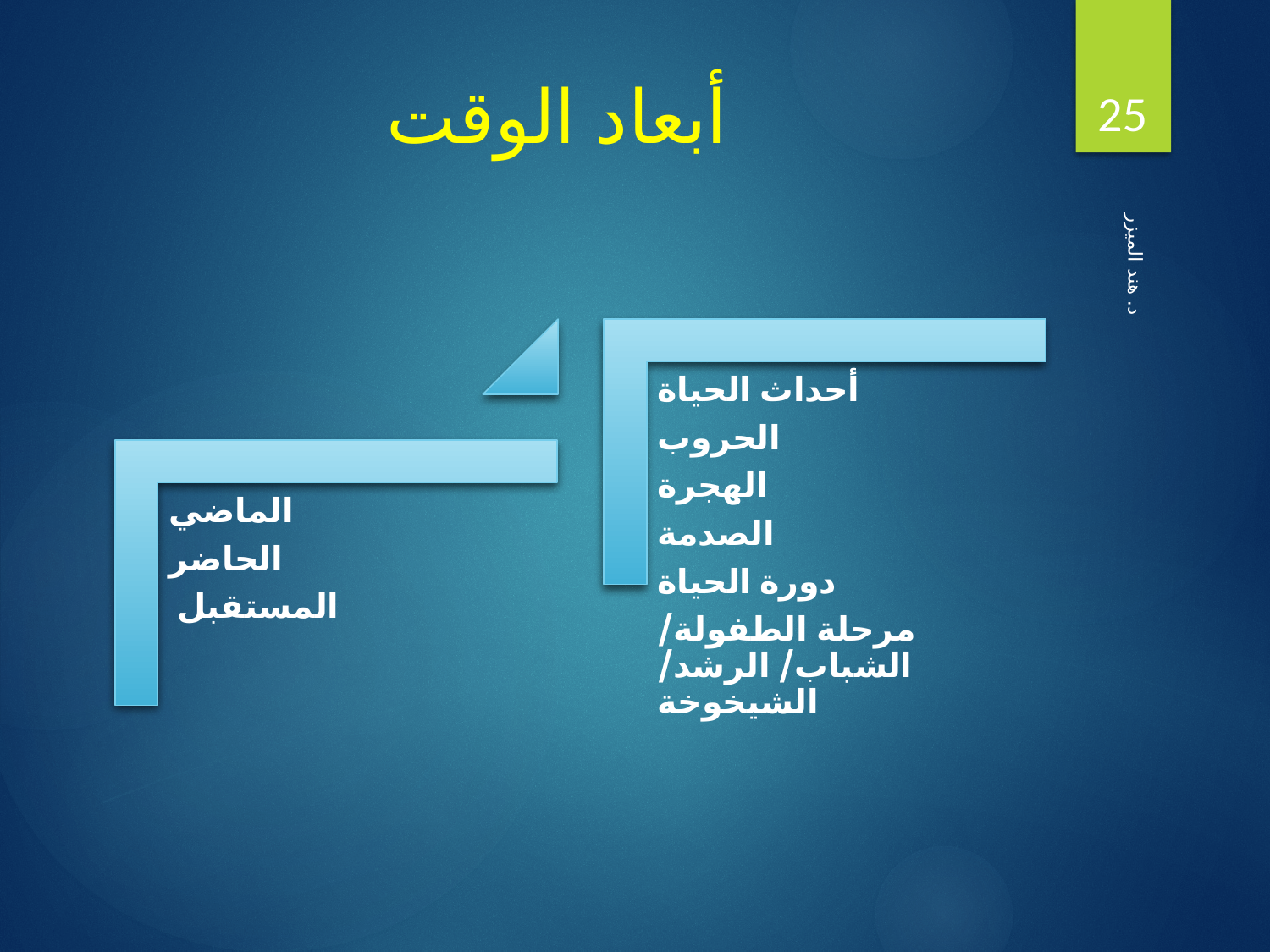

25
# أبعاد الوقت
الماضي
الحاضر
 المستقبل

أحداث الحياة
الحروب
الهجرة
الصدمة
دورة الحياة
مرحلة الطفولة/ الشباب/ الرشد/ الشيخوخة
د. هند الميزر